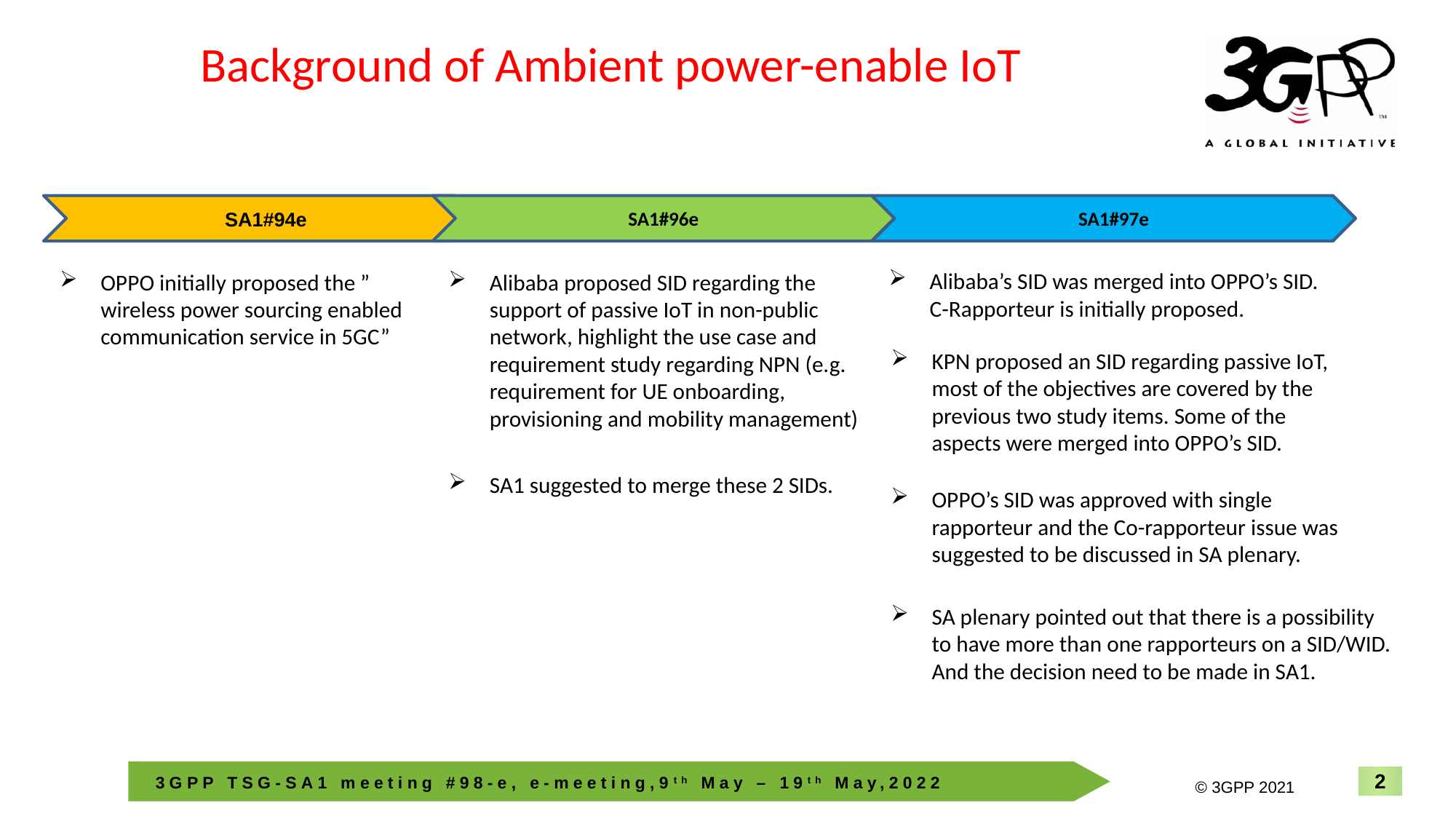

# Background of Ambient power-enable IoT

SA1#96e
SA1#97e
SA1#94e
Alibaba’s SID was merged into OPPO’s SID. C-Rapporteur is initially proposed.
OPPO initially proposed the ” wireless power sourcing enabled communication service in 5GC”
Alibaba proposed SID regarding the support of passive IoT in non-public network, highlight the use case and requirement study regarding NPN (e.g. requirement for UE onboarding, provisioning and mobility management)
KPN proposed an SID regarding passive IoT, most of the objectives are covered by the previous two study items. Some of the aspects were merged into OPPO’s SID.
SA1 suggested to merge these 2 SIDs.
OPPO’s SID was approved with single rapporteur and the Co-rapporteur issue was suggested to be discussed in SA plenary.
SA plenary pointed out that there is a possibility to have more than one rapporteurs on a SID/WID. And the decision need to be made in SA1.